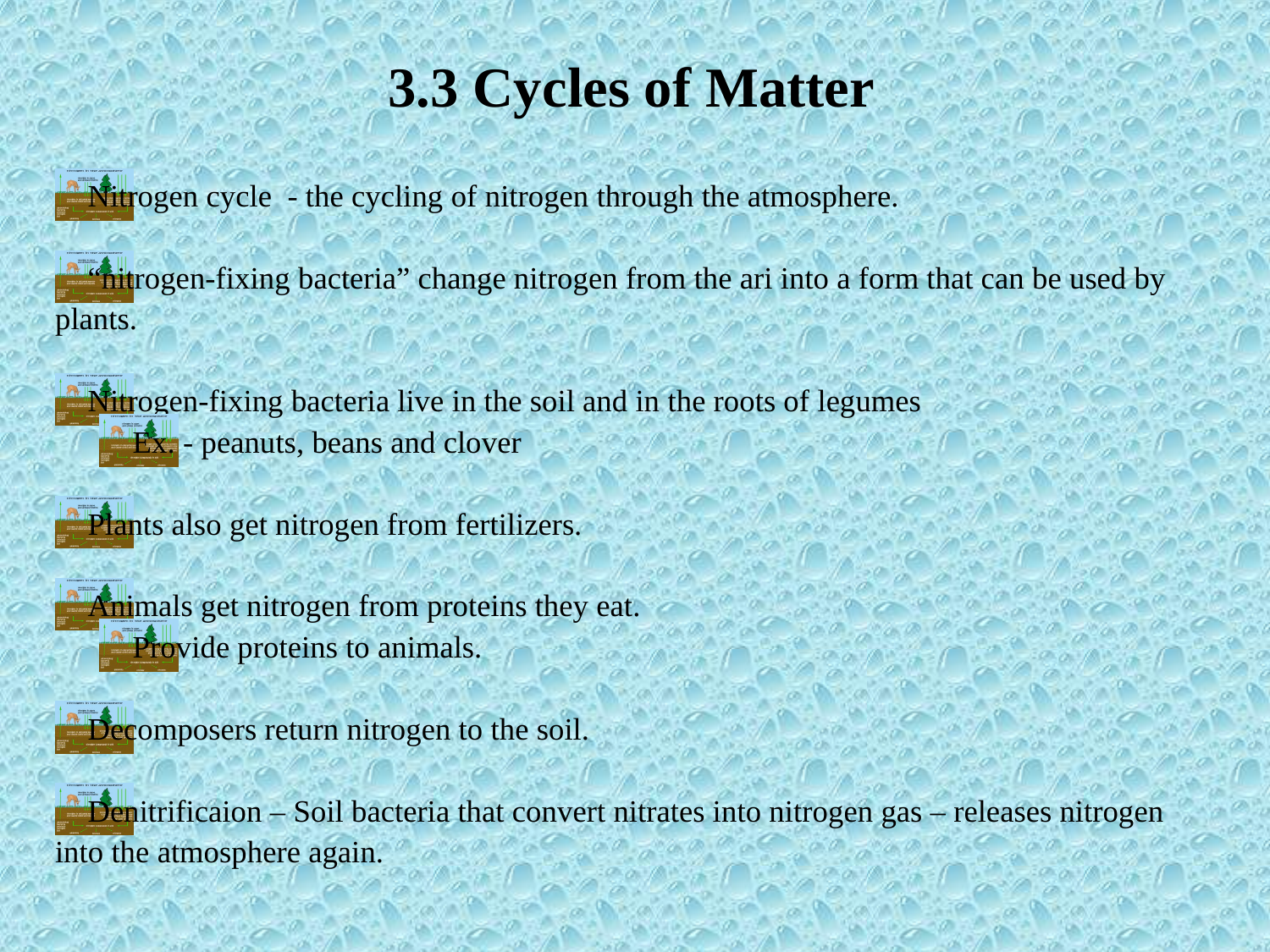

# 3.3 Cycles of Matter

Nitrogen cycle  - the cycling of nitrogen through the atmosphere.

“nitrogen-fixing bacteria” change nitrogen from the ari into a form that can be used by plants.

Nitrogen-fixing bacteria live in the soil and in the roots of legumes
Ex. - peanuts, beans and clover

Plants also get nitrogen from fertilizers.

Animals get nitrogen from proteins they eat.
Provide proteins to animals.

Decomposers return nitrogen to the soil.

Denitrificaion – Soil bacteria that convert nitrates into nitrogen gas – releases nitrogen into the atmosphere again.